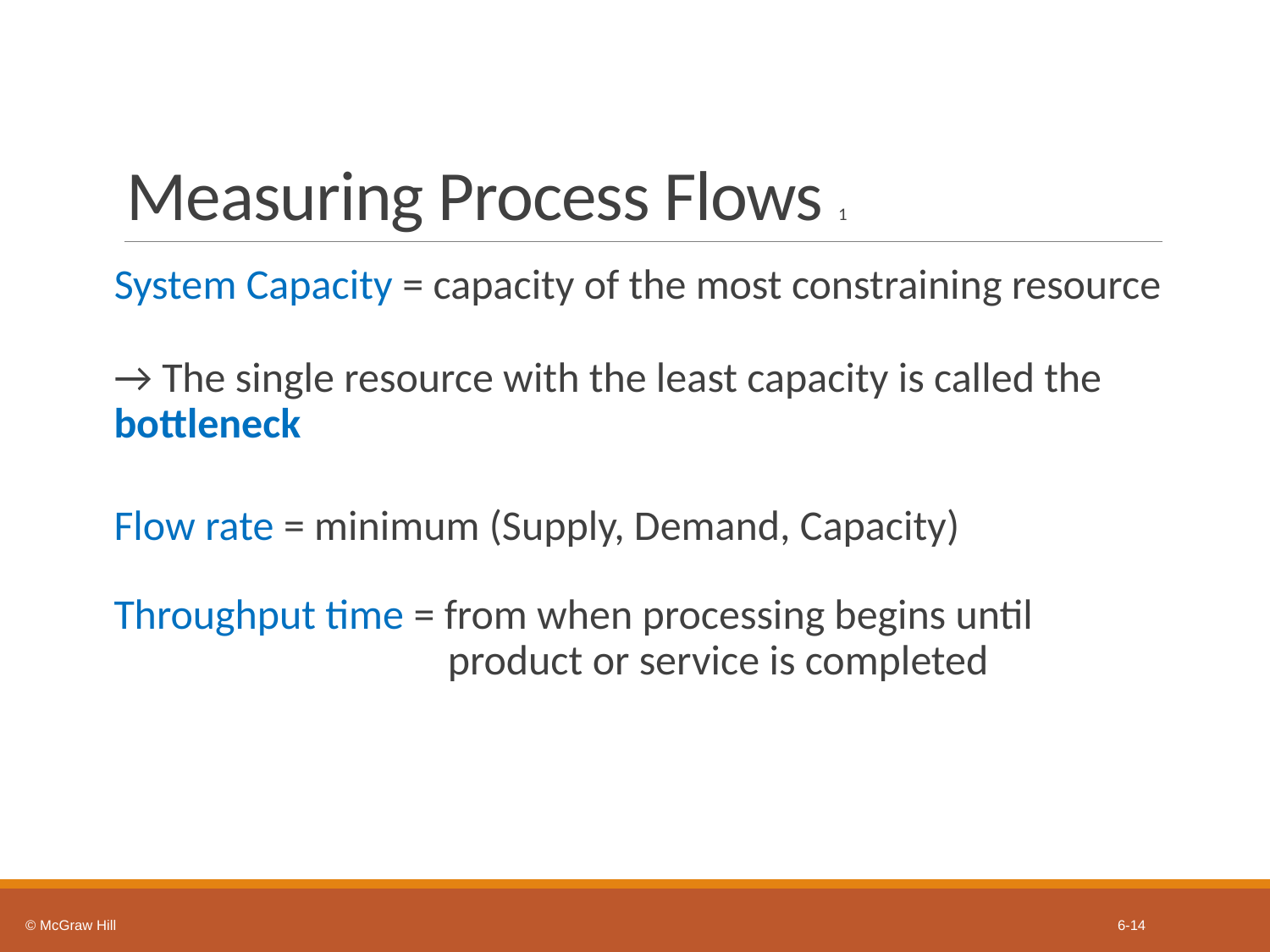

# Measuring Process Flows 1
System Capacity = capacity of the most constraining resource
→ The single resource with the least capacity is called the bottleneck
Flow rate = minimum (Supply, Demand, Capacity)
Throughput time = from when processing begins until product or service is completed